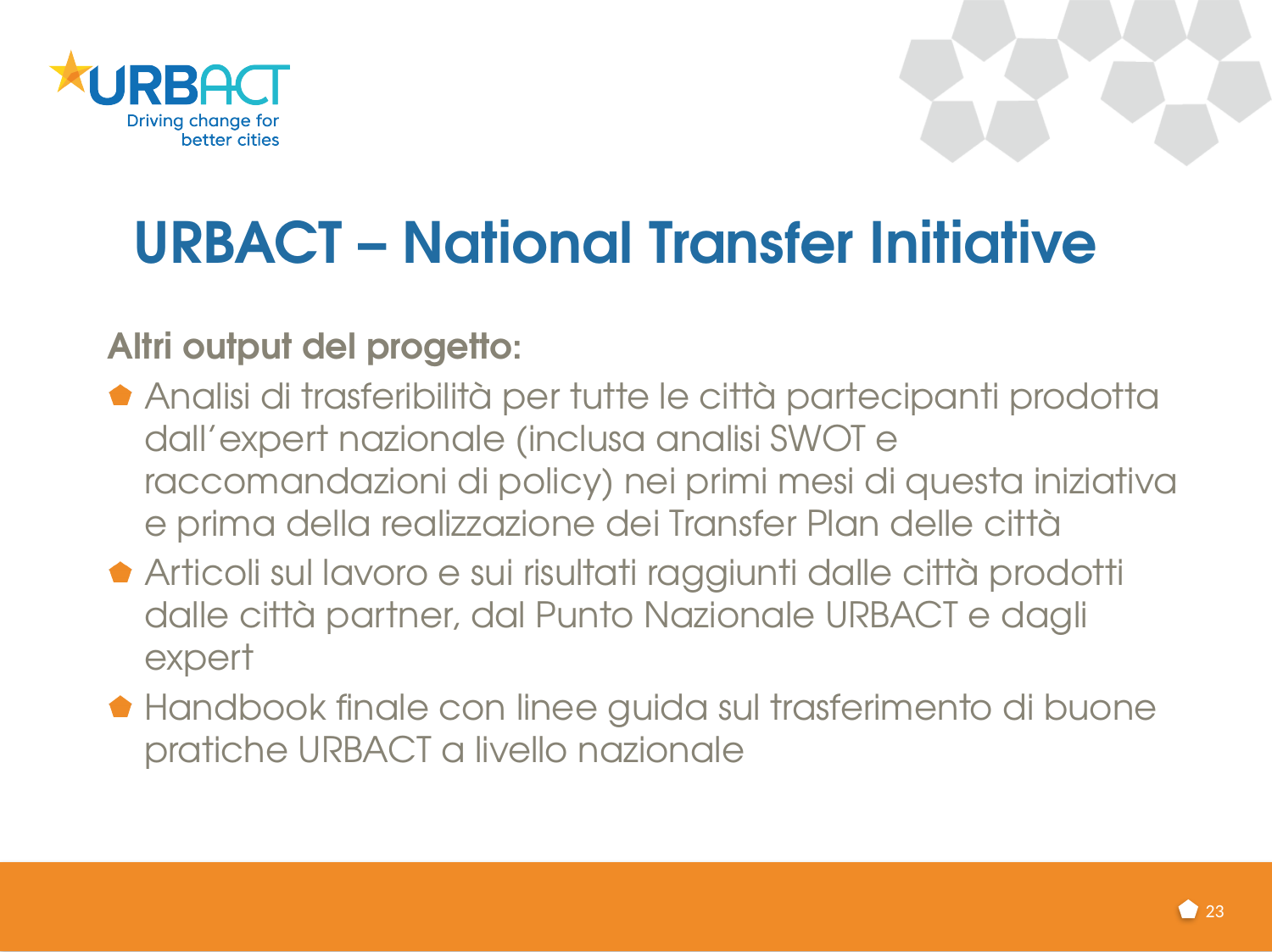

URBACT – National Transfer Initiative

Altri output del progetto:
Analisi di trasferibilità per tutte le città partecipanti prodotta dall’expert nazionale (inclusa analisi SWOT e raccomandazioni di policy) nei primi mesi di questa iniziativa e prima della realizzazione dei Transfer Plan delle città
Articoli sul lavoro e sui risultati raggiunti dalle città prodotti dalle città partner, dal Punto Nazionale URBACT e dagli expert
Handbook finale con linee guida sul trasferimento di buone pratiche URBACT a livello nazionale
23